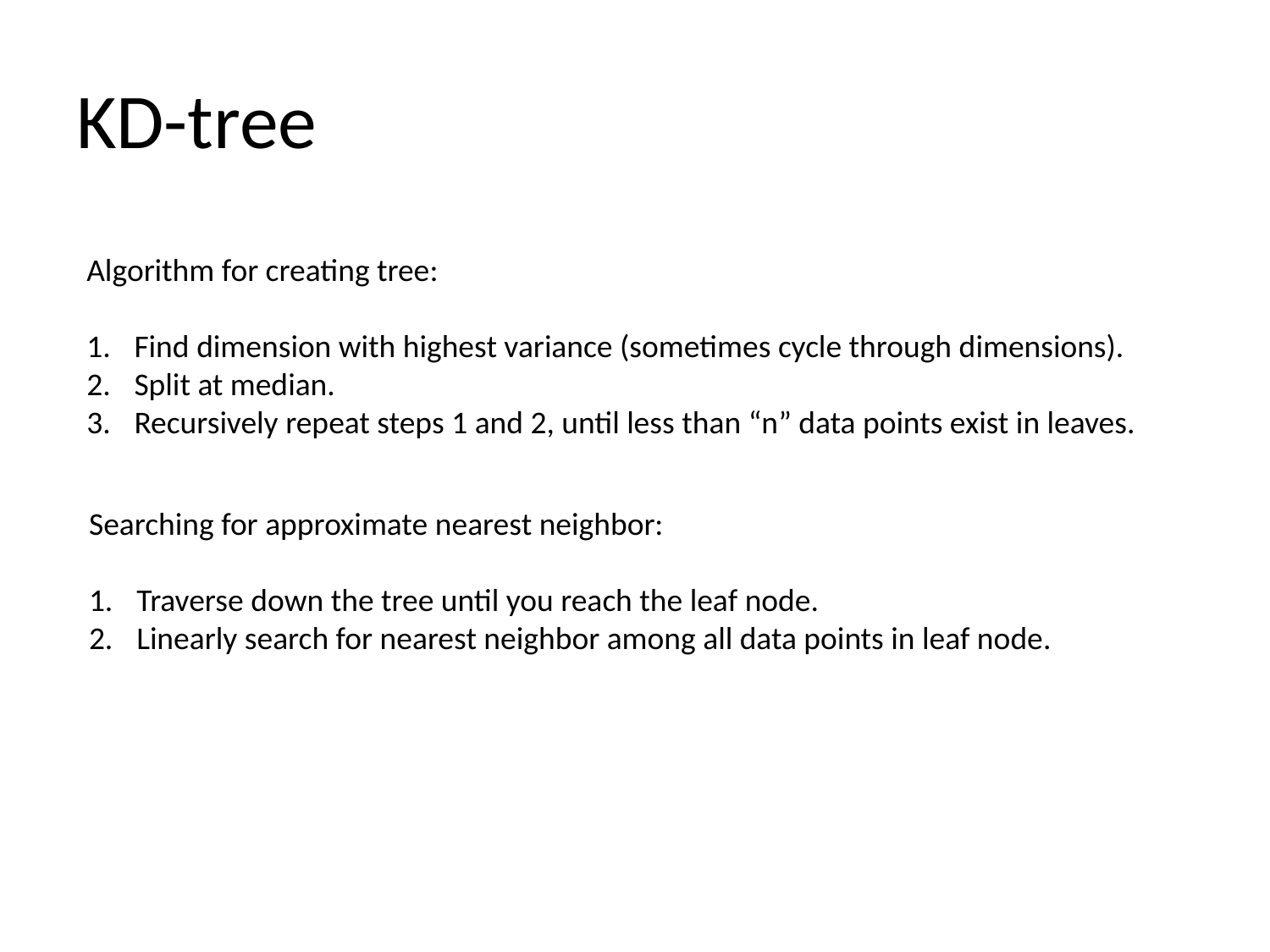

# KD-tree
Algorithm for creating tree:

Find dimension with highest variance (sometimes cycle through dimensions).
Split at median.
Recursively repeat steps 1 and 2, until less than “n” data points exist in leaves.
Searching for approximate nearest neighbor:

Traverse down the tree until you reach the leaf node.
Linearly search for nearest neighbor among all data points in leaf node.